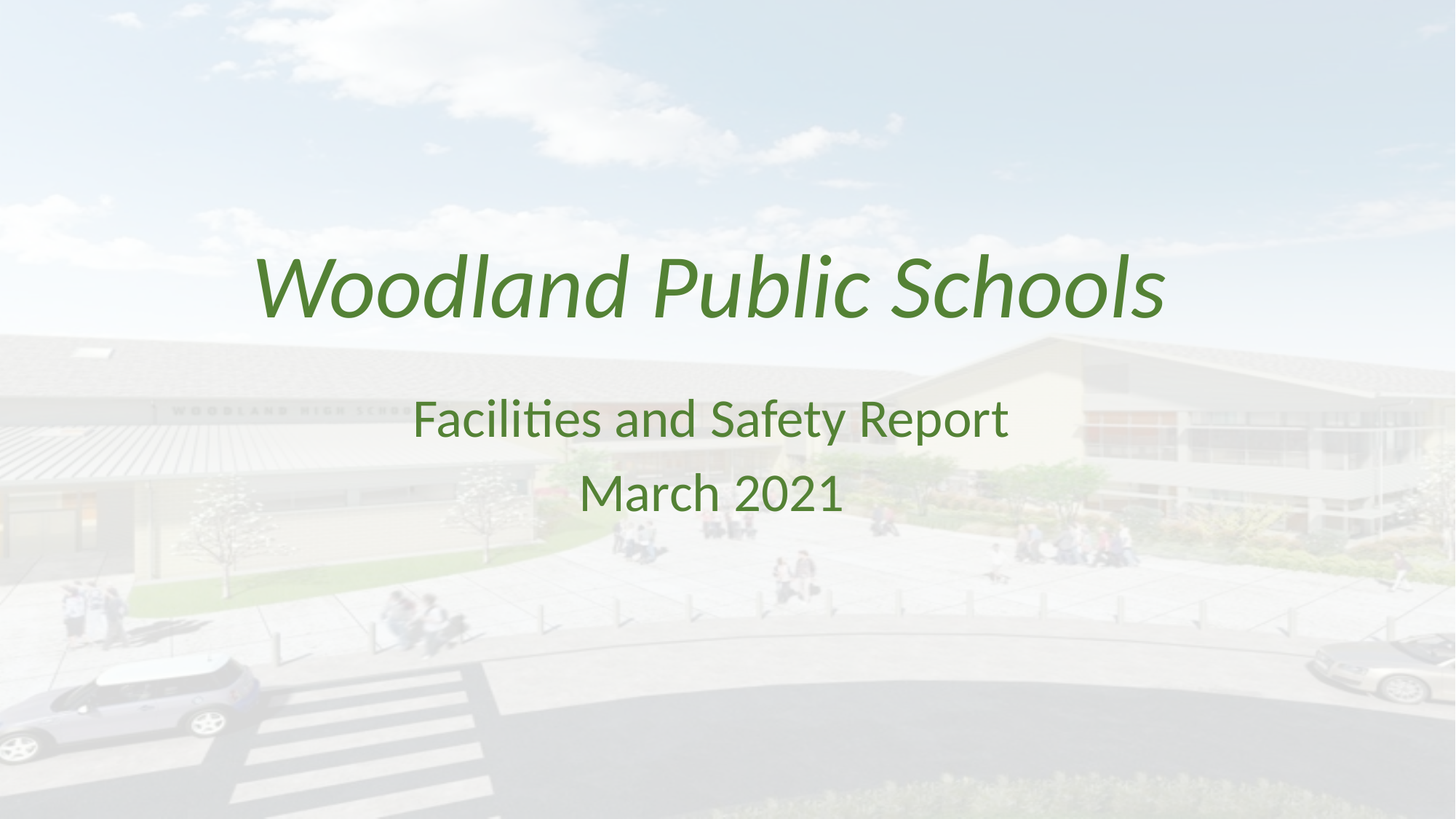

# Woodland Public Schools
Facilities and Safety Report
March 2021